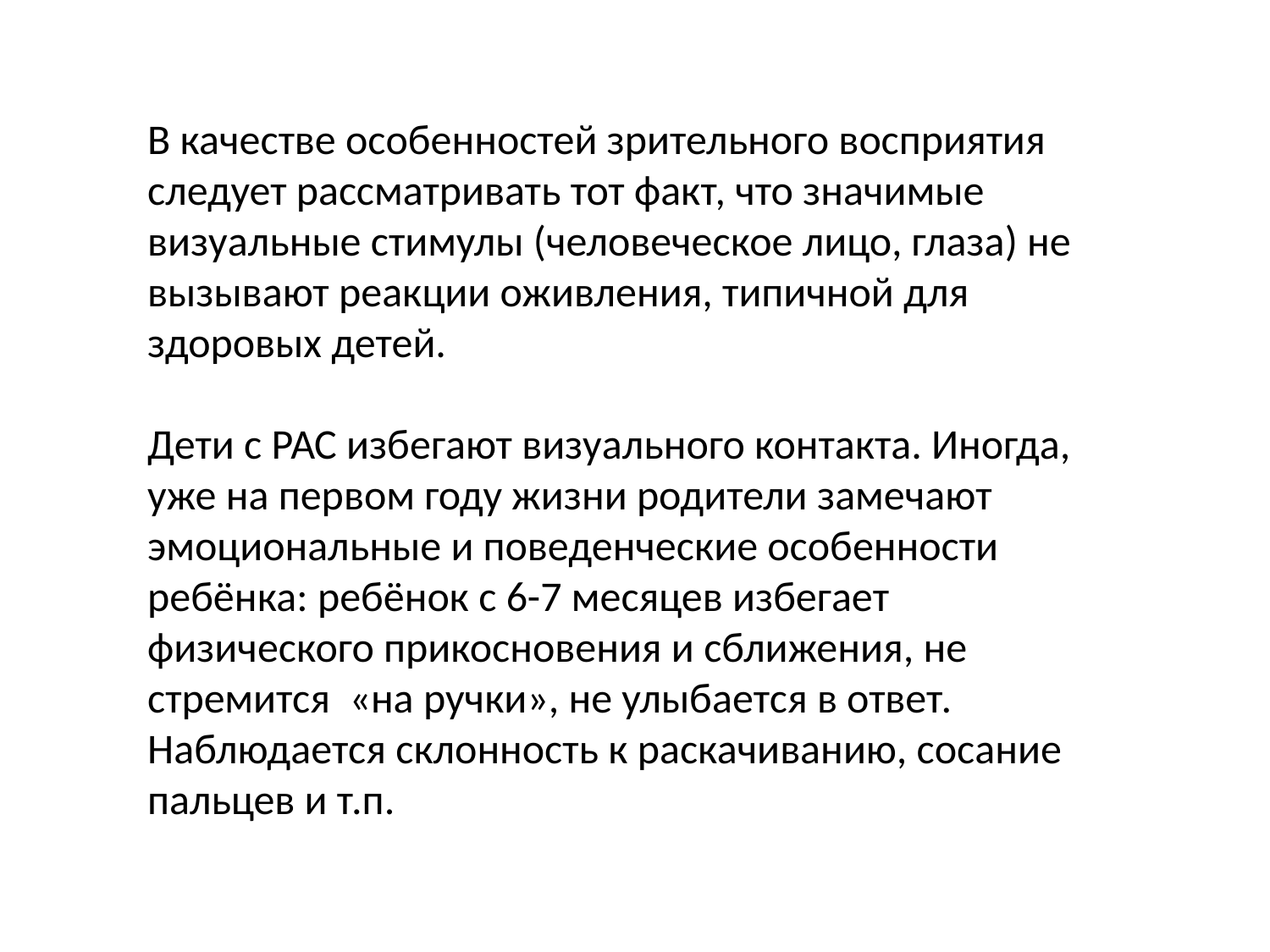

В качестве особенностей зрительного восприятия следует рассматривать тот факт, что значимые визуальные стимулы (человеческое лицо, глаза) не вызывают реакции оживления, типичной для здоровых детей.

Дети с РАС избегают визуального контакта. Иногда, уже на первом году жизни родители замечают эмоциональные и поведенческие особенности ребёнка: ребёнок с 6-7 месяцев избегает физического прикосновения и сближения, не стремится  «на ручки», не улыбается в ответ. Наблюдается склонность к раскачиванию, сосание пальцев и т.п.